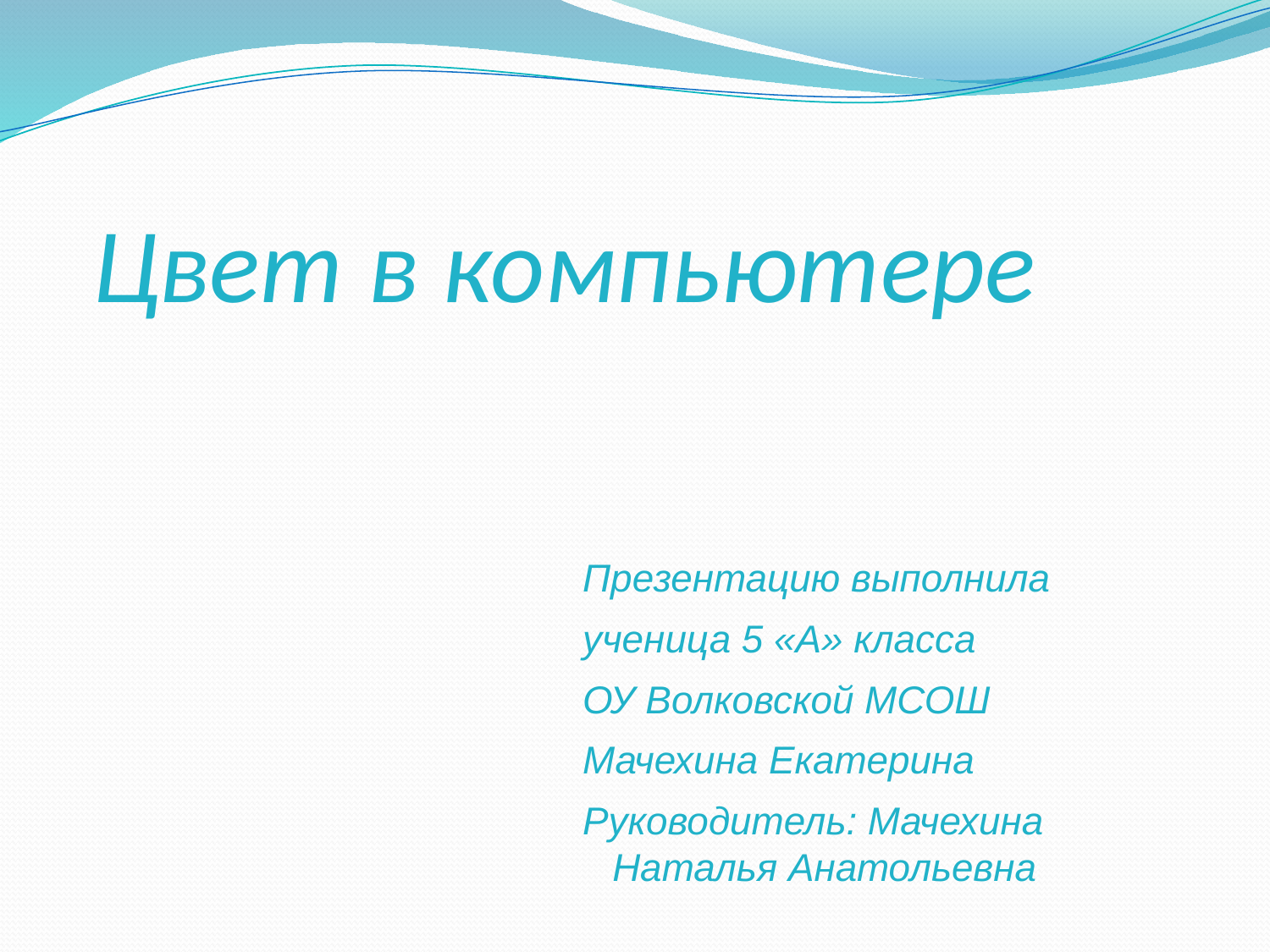

# Цвет в компьютере
Презентацию выполнила
ученица 5 «А» класса
ОУ Волковской МСОШ
Мачехина Екатерина
Руководитель: Мачехина Наталья Анатольевна